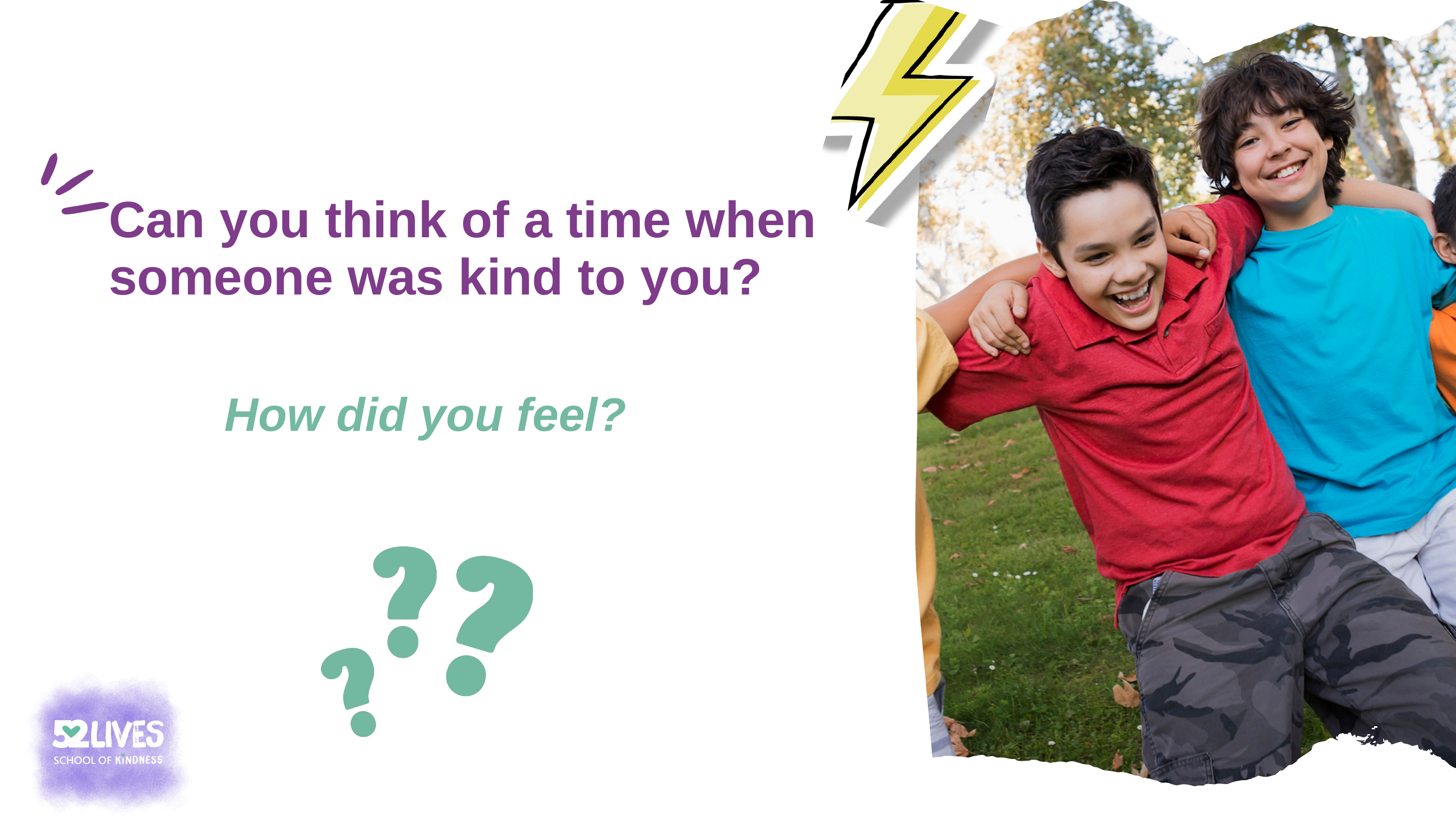

Can you think of a time when someone was kind to you?
How did you feel?